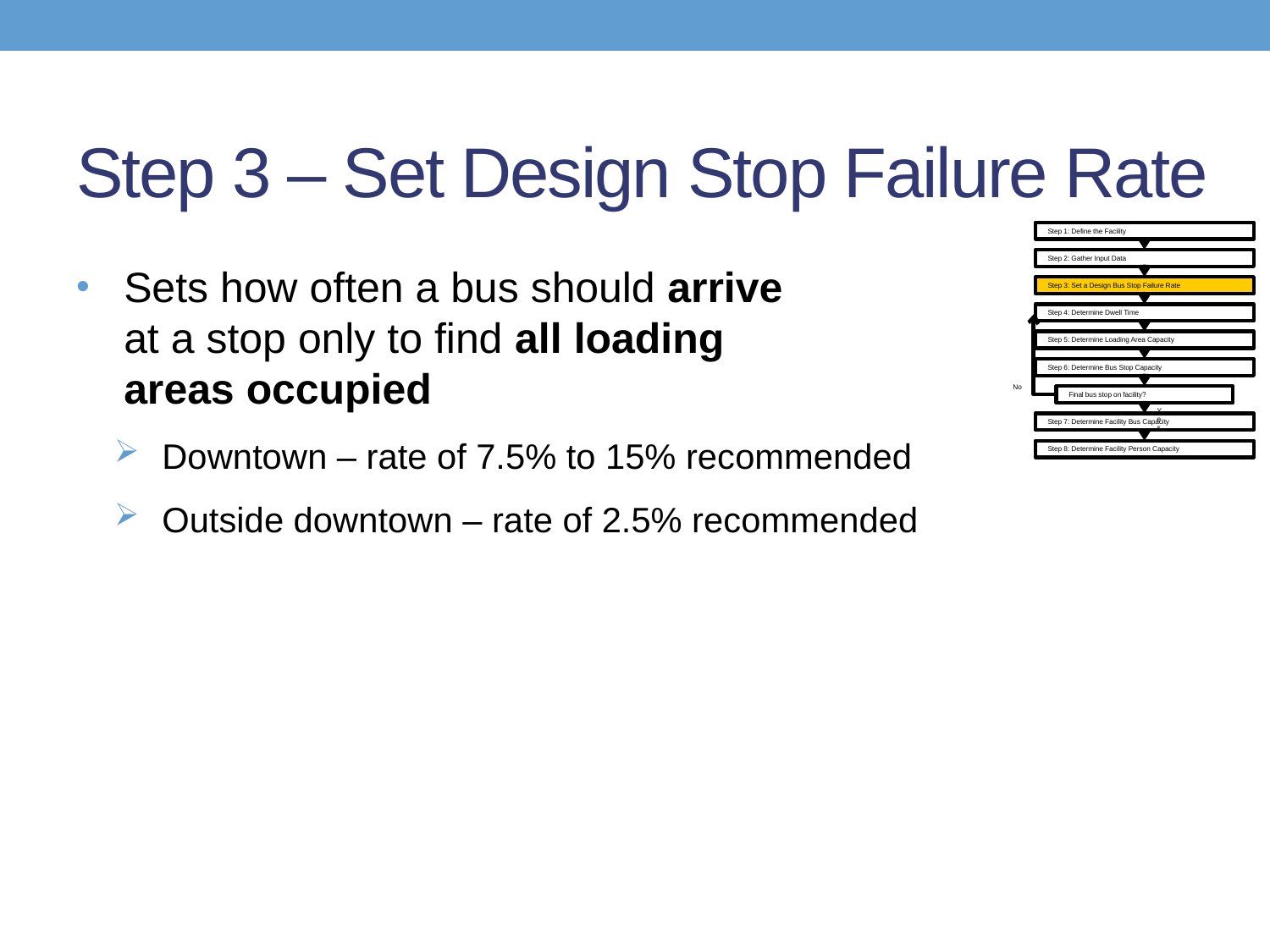

# Step 3 – Set Design Stop Failure Rate
Step 1: Define the Facility
Step 2: Gather Input Data
Step 3: Set a Design Bus Stop Failure Rate
Step 4: Determine Dwell Time
Step 5: Determine Loading Area Capacity
Step 6: Determine Bus Stop Capacity
No
Final bus stop on facility?
Yes
Step 7: Determine Facility Bus Capacity
Step 8: Determine Facility Person Capacity
Sets how often a bus should arrive
at a stop only to find all loading
areas occupied
Downtown – rate of 7.5% to 15% recommended
Outside downtown – rate of 2.5% recommended